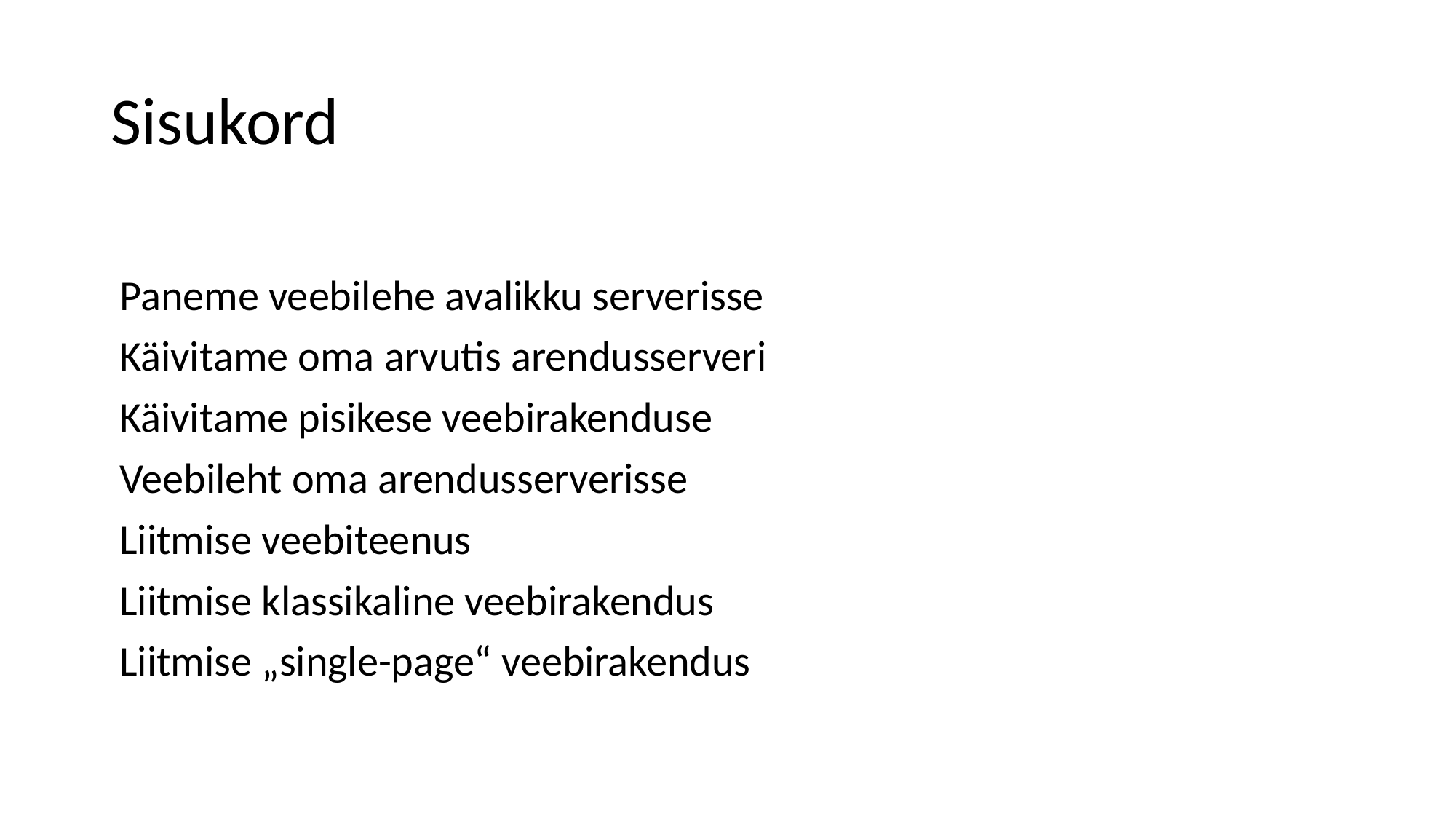

# Sisukord

Paneme veebilehe avalikku serverisse
Käivitame oma arvutis arendusserveri
Käivitame pisikese veebirakenduse
Veebileht oma arendusserverisse
Liitmise veebiteenus
Liitmise klassikaline veebirakendus
Liitmise „single-page“ veebirakendus